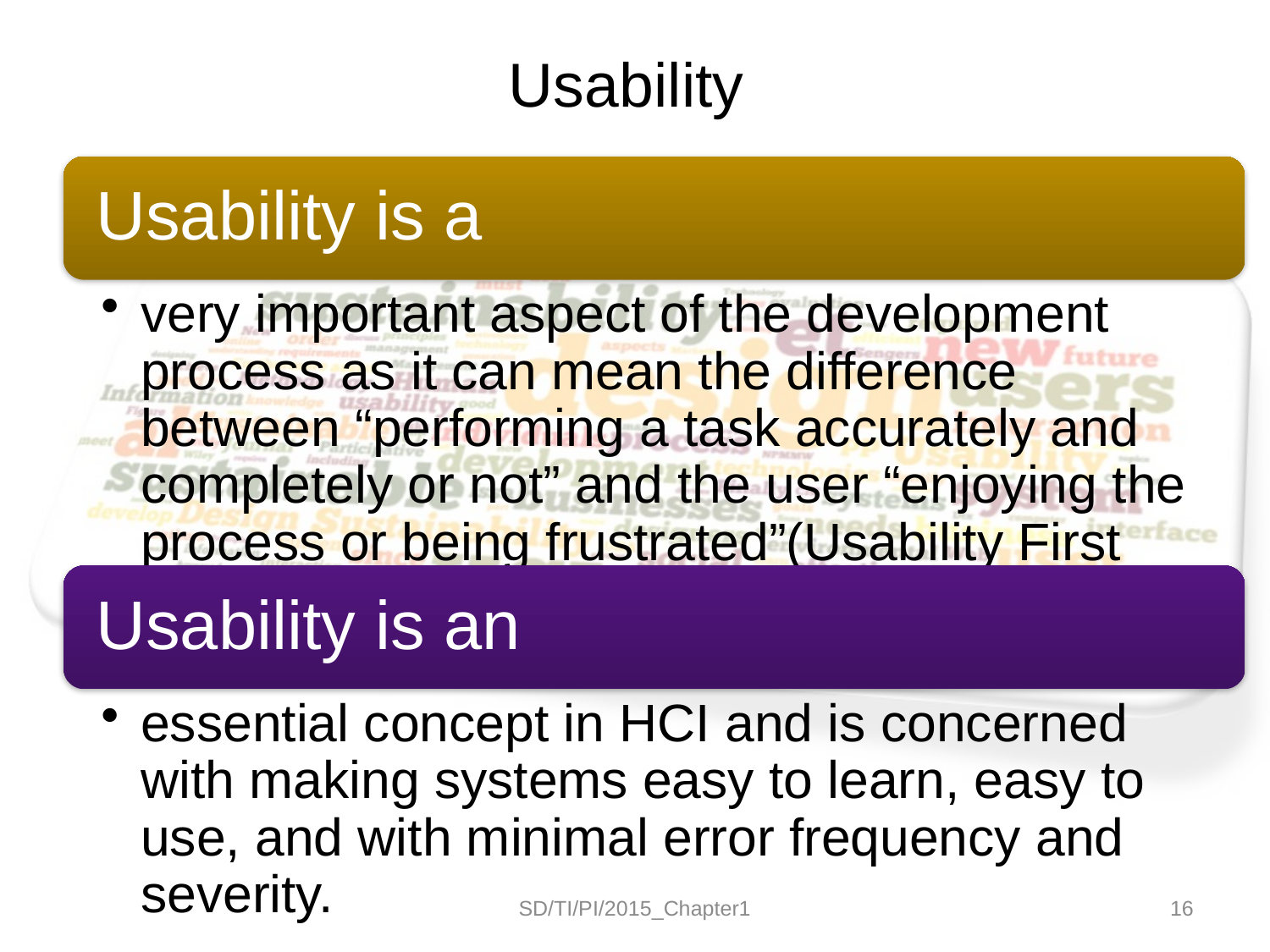

# Usability
Usability is a
very important aspect of the development process as it can mean the difference between “performing a task accurately and completely or not” and the user “enjoying the process or being frustrated”(Usability First 2002).
Usability is an
essential concept in HCI and is concerned with making systems easy to learn, easy to use, and with minimal error frequency and severity.
SD/TI/PI/2015_Chapter1
16